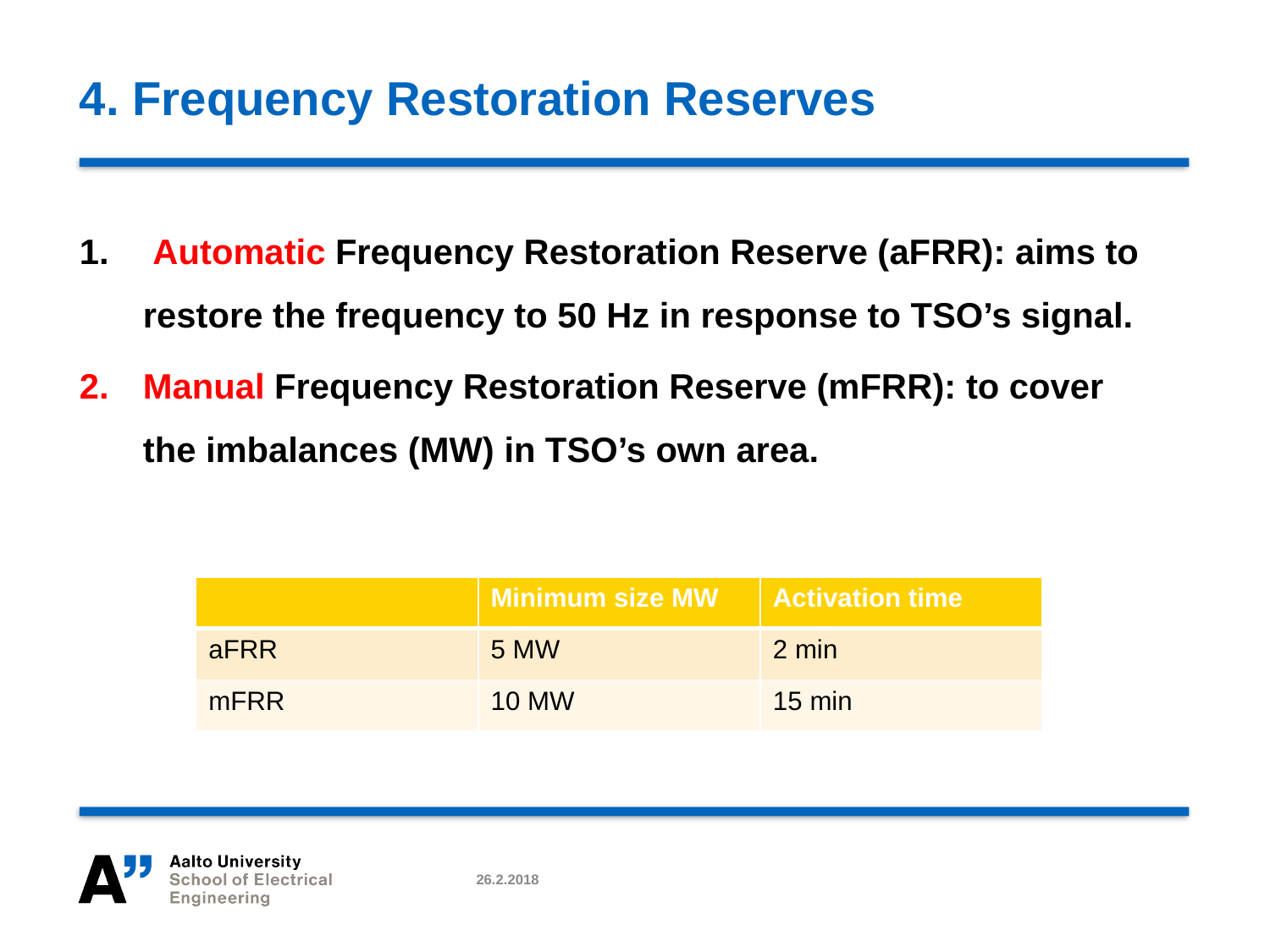

# 4. Frequency Restoration Reserves
 Automatic Frequency Restoration Reserve (aFRR): aims to restore the frequency to 50 Hz in response to TSO’s signal.
Manual Frequency Restoration Reserve (mFRR): to cover the imbalances (MW) in TSO’s own area.

|  | Minimum size MW | Activation time |
| --- | --- | --- |
| aFRR | 5 MW | 2 min |
| mFRR | 10 MW | 15 min |

26.2.2018